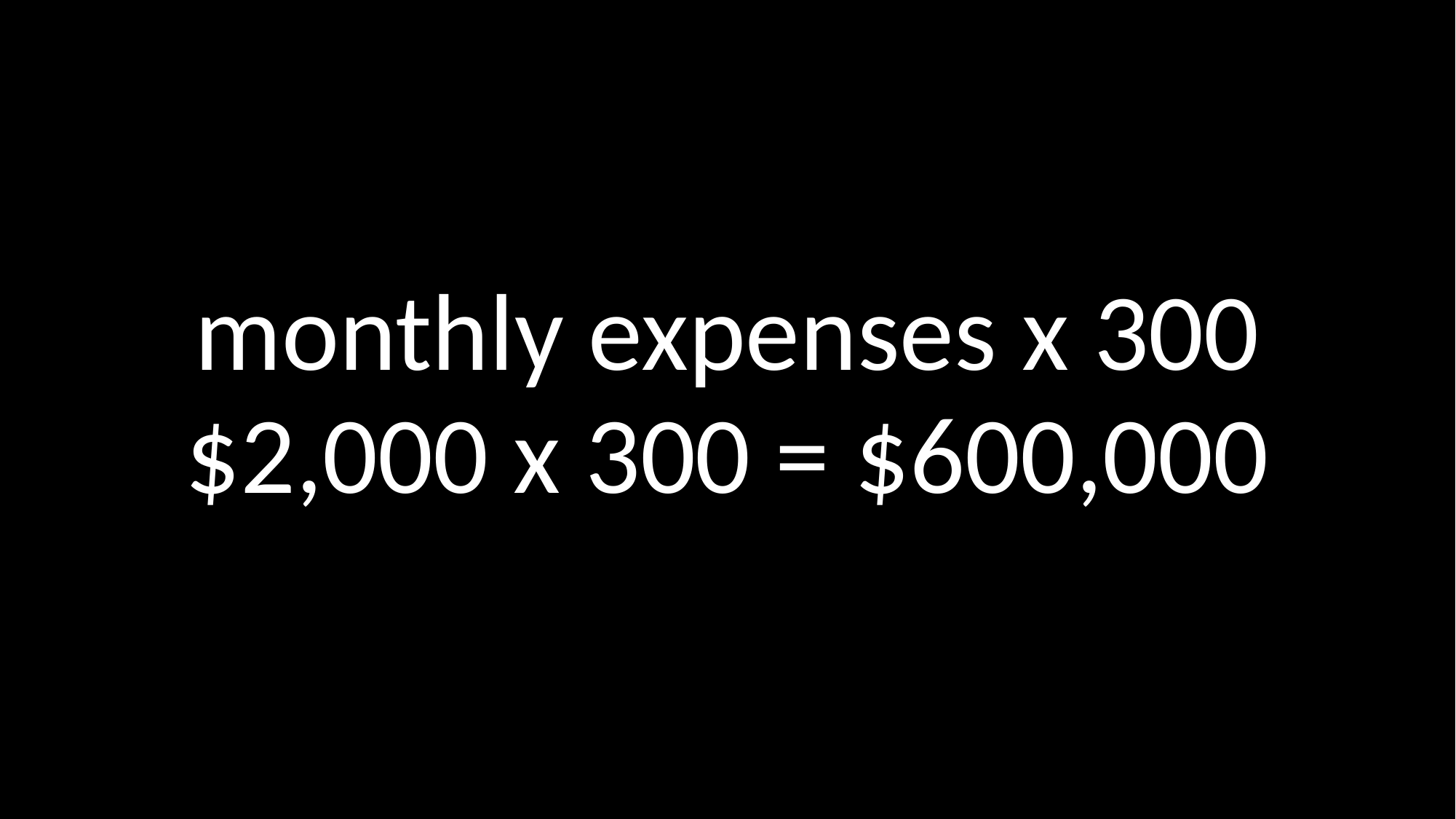

monthly expenses x 300
$2,000 x 300 = $600,000